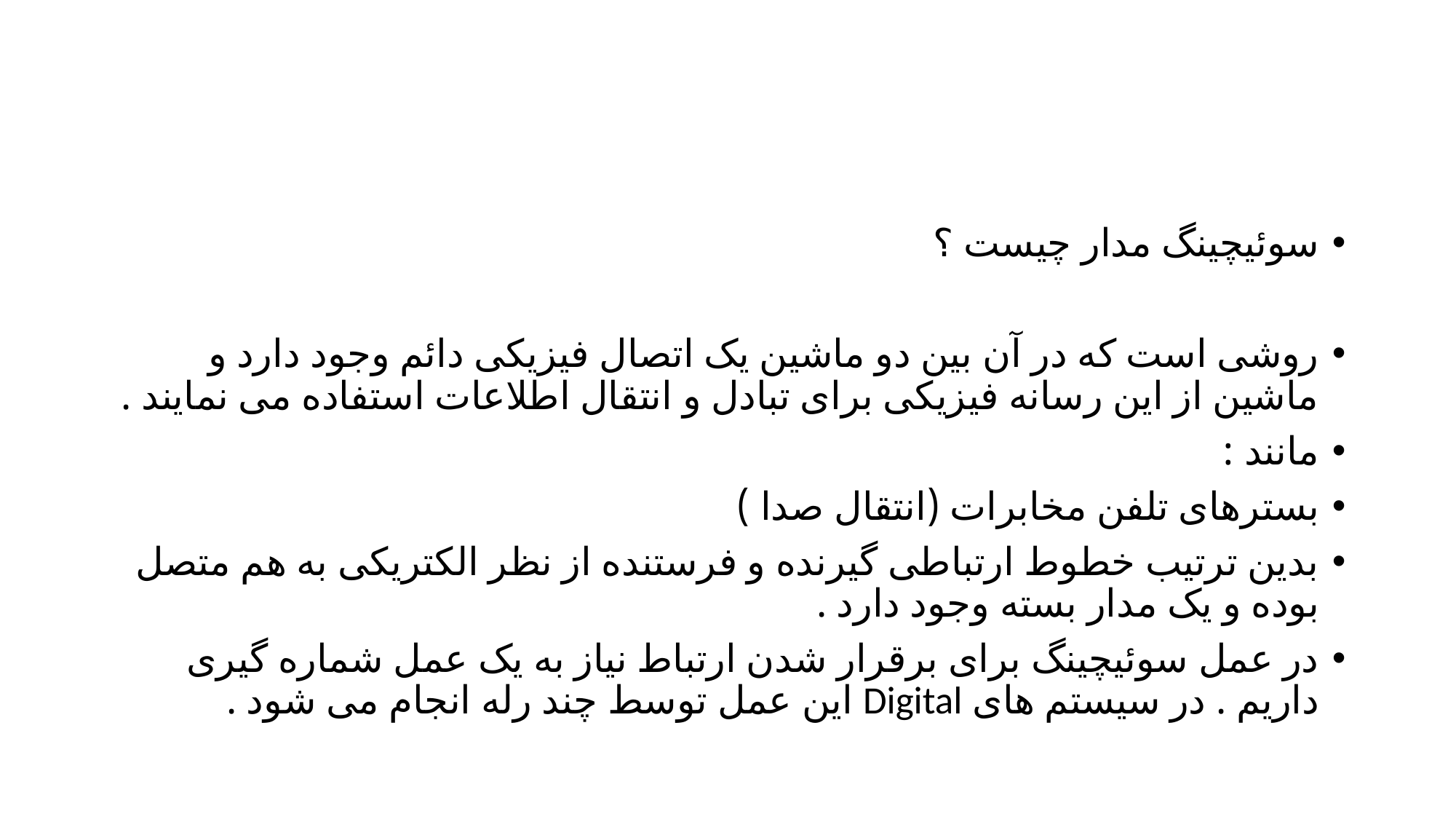

#
سوئیچینگ مدار چیست ؟

روشی است که در آن بین دو ماشین یک اتصال فیزیکی دائم وجود دارد و ماشین از این رسانه فیزیکی برای تبادل و انتقال اطلاعات استفاده می نمایند .
مانند :
بسترهای تلفن مخابرات (انتقال صدا )
بدین ترتیب خطوط ارتباطی گیرنده و فرستنده از نظر الکتریکی به هم متصل بوده و یک مدار بسته وجود دارد .
در عمل سوئیچینگ برای برقرار شدن ارتباط نیاز به یک عمل شماره گیری داریم . در سیستم های Digital این عمل توسط چند رله انجام می شود .